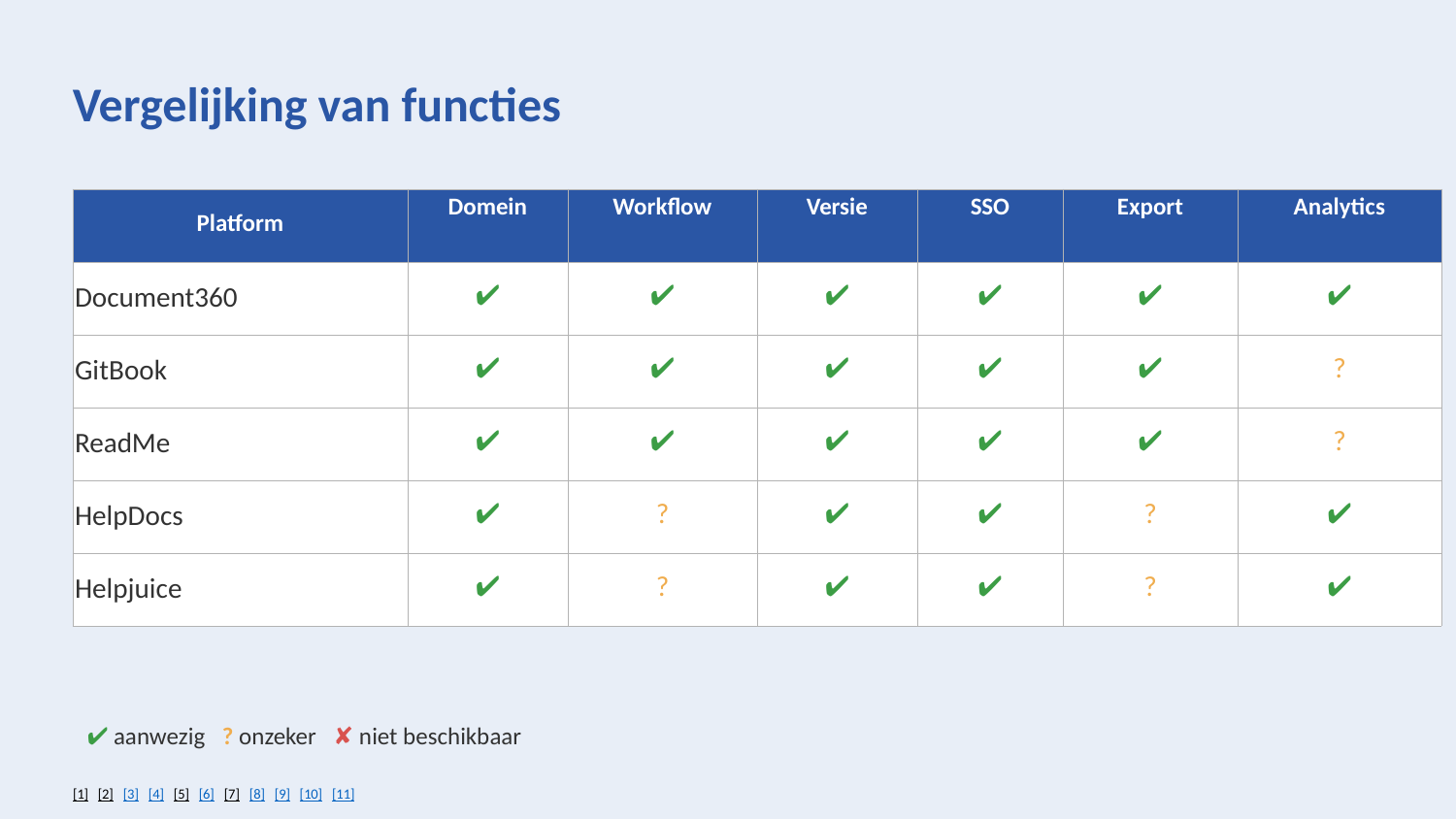

Vergelijking van functies
| Platform | Domein | Workflow | Versie | SSO | Export | Analytics |
| --- | --- | --- | --- | --- | --- | --- |
| Document360 | ✔ | ✔ | ✔ | ✔ | ✔ | ✔ |
| GitBook | ✔ | ✔ | ✔ | ✔ | ✔ | ? |
| ReadMe | ✔ | ✔ | ✔ | ✔ | ✔ | ? |
| HelpDocs | ✔ | ? | ✔ | ✔ | ? | ✔ |
| Helpjuice | ✔ | ? | ✔ | ✔ | ? | ✔ |
✔ aanwezig   ? onzeker   ✘ niet beschikbaar
[1]   [2]   [3]   [4]   [5]   [6]   [7]   [8]   [9]   [10]   [11]